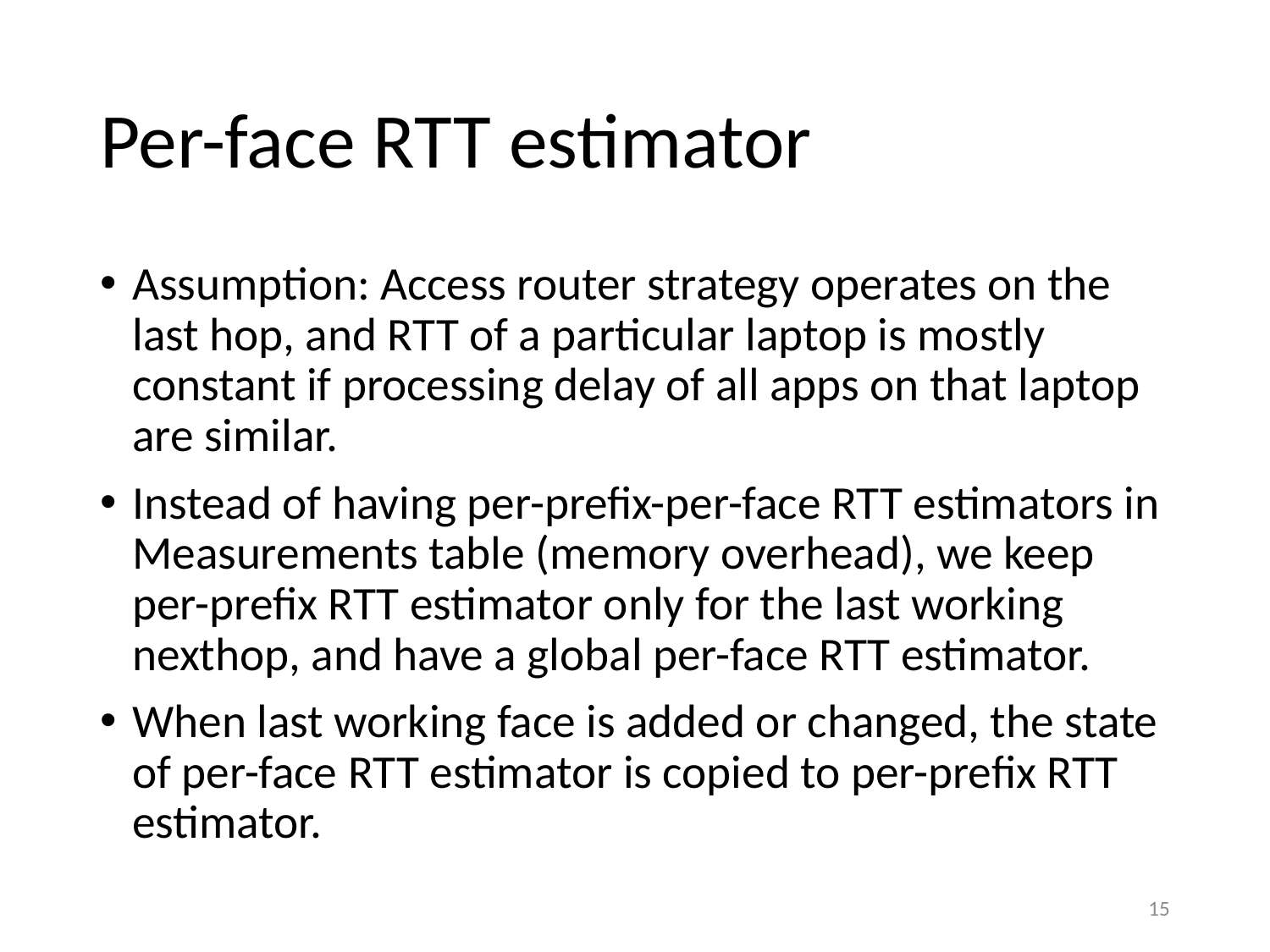

# Per-face RTT estimator
Assumption: Access router strategy operates on the last hop, and RTT of a particular laptop is mostly constant if processing delay of all apps on that laptop are similar.
Instead of having per-prefix-per-face RTT estimators in Measurements table (memory overhead), we keep per-prefix RTT estimator only for the last working nexthop, and have a global per-face RTT estimator.
When last working face is added or changed, the state of per-face RTT estimator is copied to per-prefix RTT estimator.
15